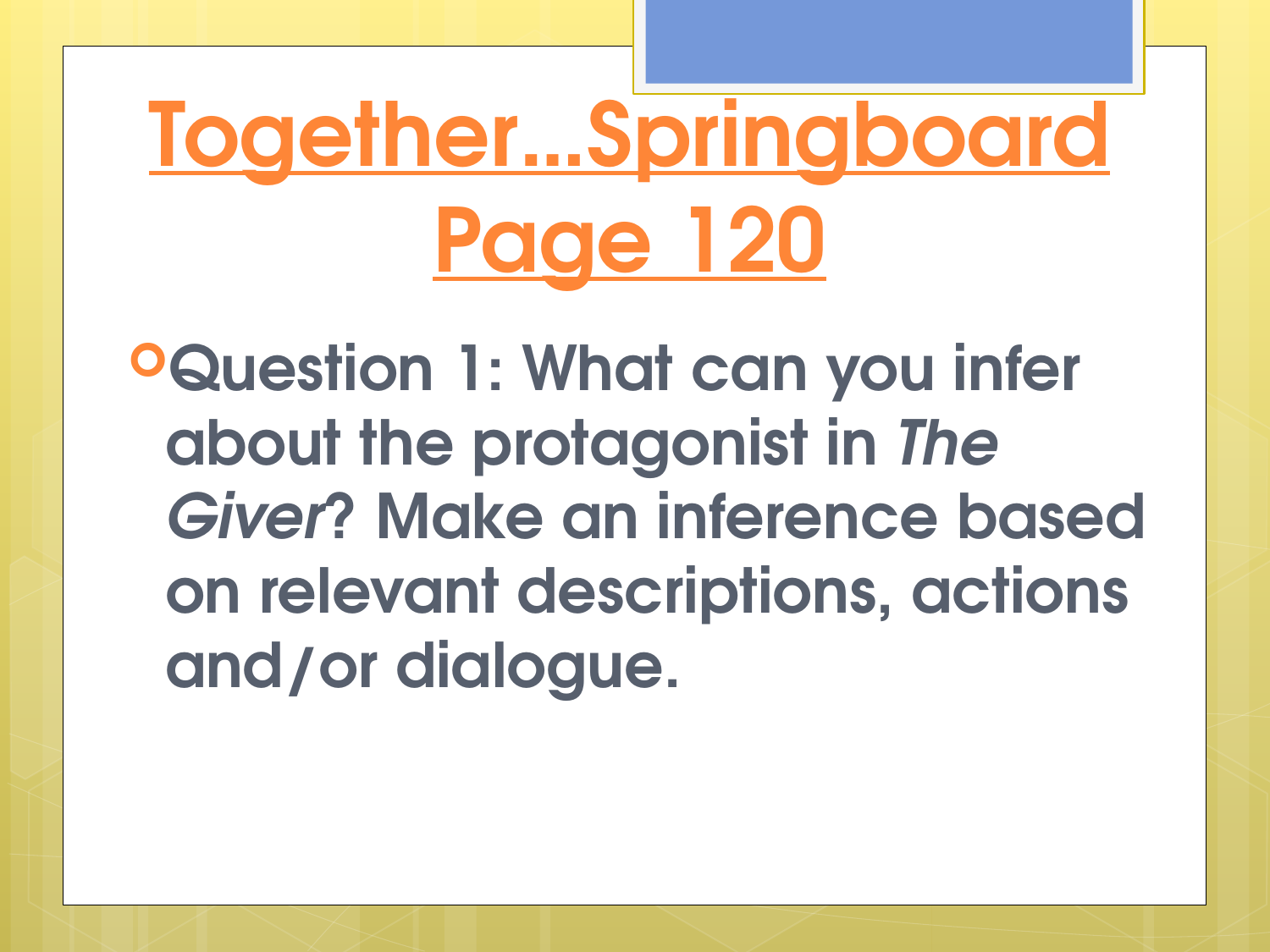

# Together…Springboard Page 120
Question 1: What can you infer about the protagonist in The Giver? Make an inference based on relevant descriptions, actions and/or dialogue.